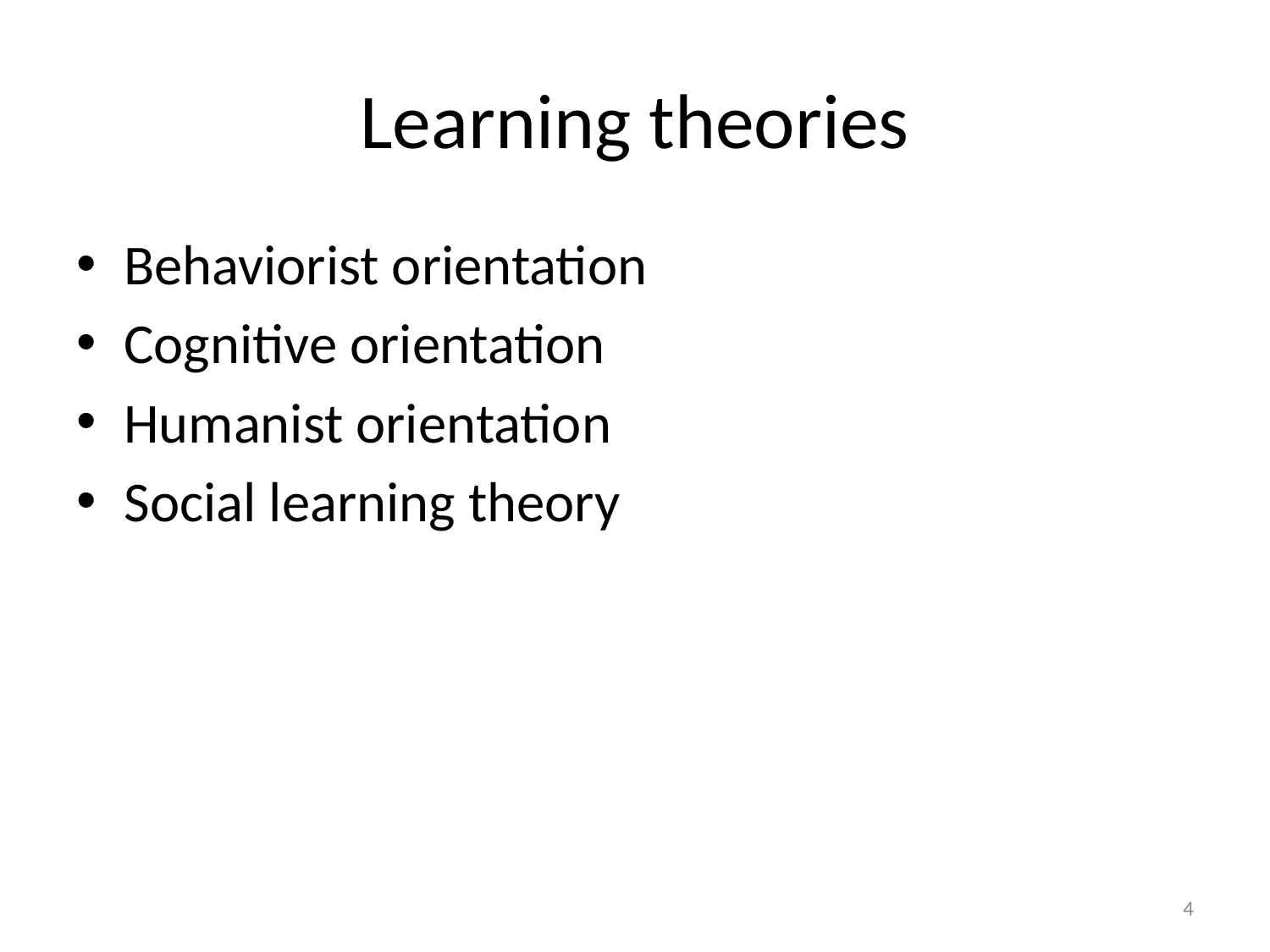

# Learning theories
Behaviorist orientation
Cognitive orientation
Humanist orientation
Social learning theory

4